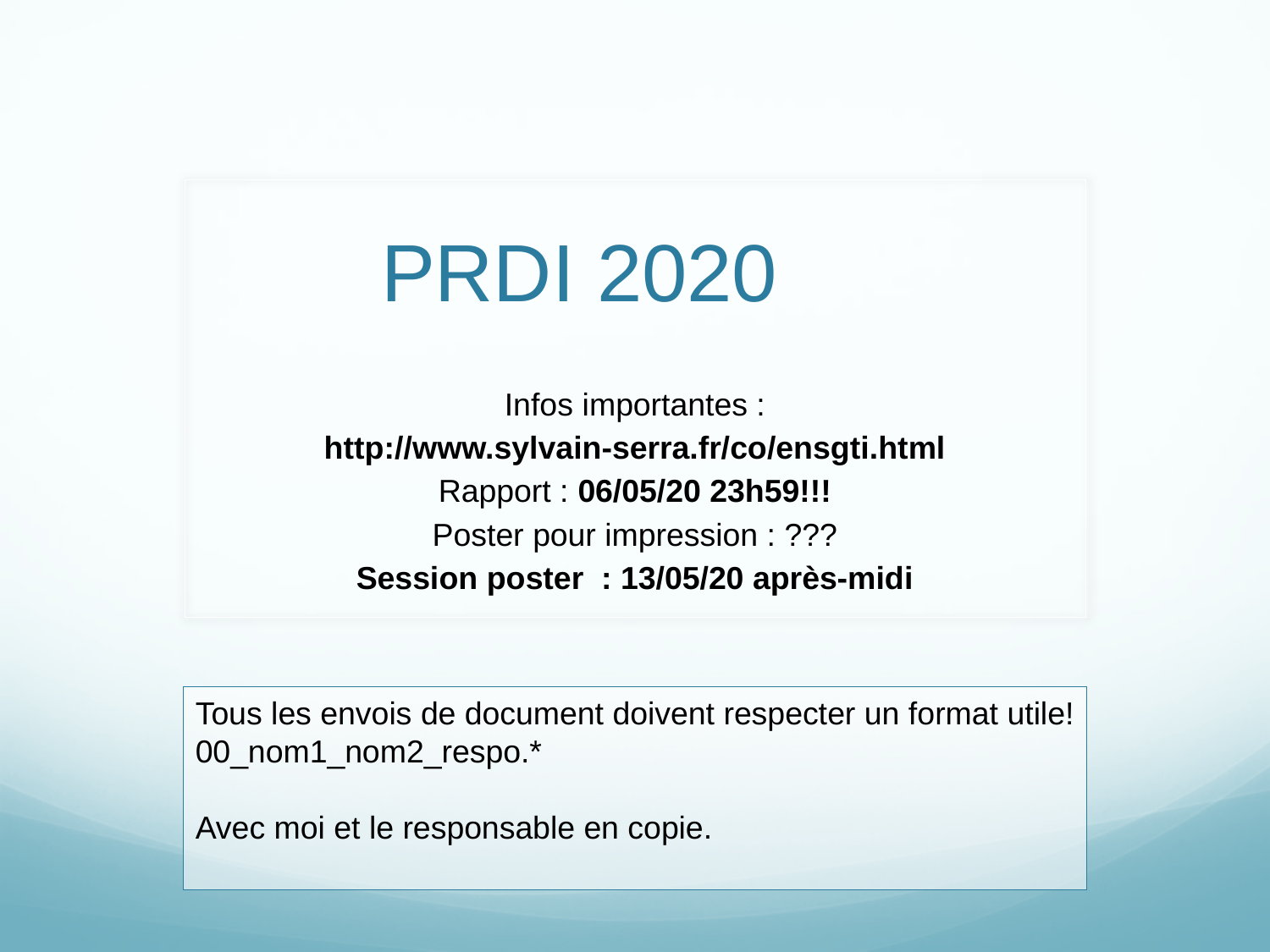

# PRDI 2020
Infos importantes :
http://www.sylvain-serra.fr/co/ensgti.html
Rapport : 06/05/20 23h59!!!
Poster pour impression : ???
Session poster  : 13/05/20 après-midi

Tous les envois de document doivent respecter un format utile!
00_nom1_nom2_respo.*

Avec moi et le responsable en copie.